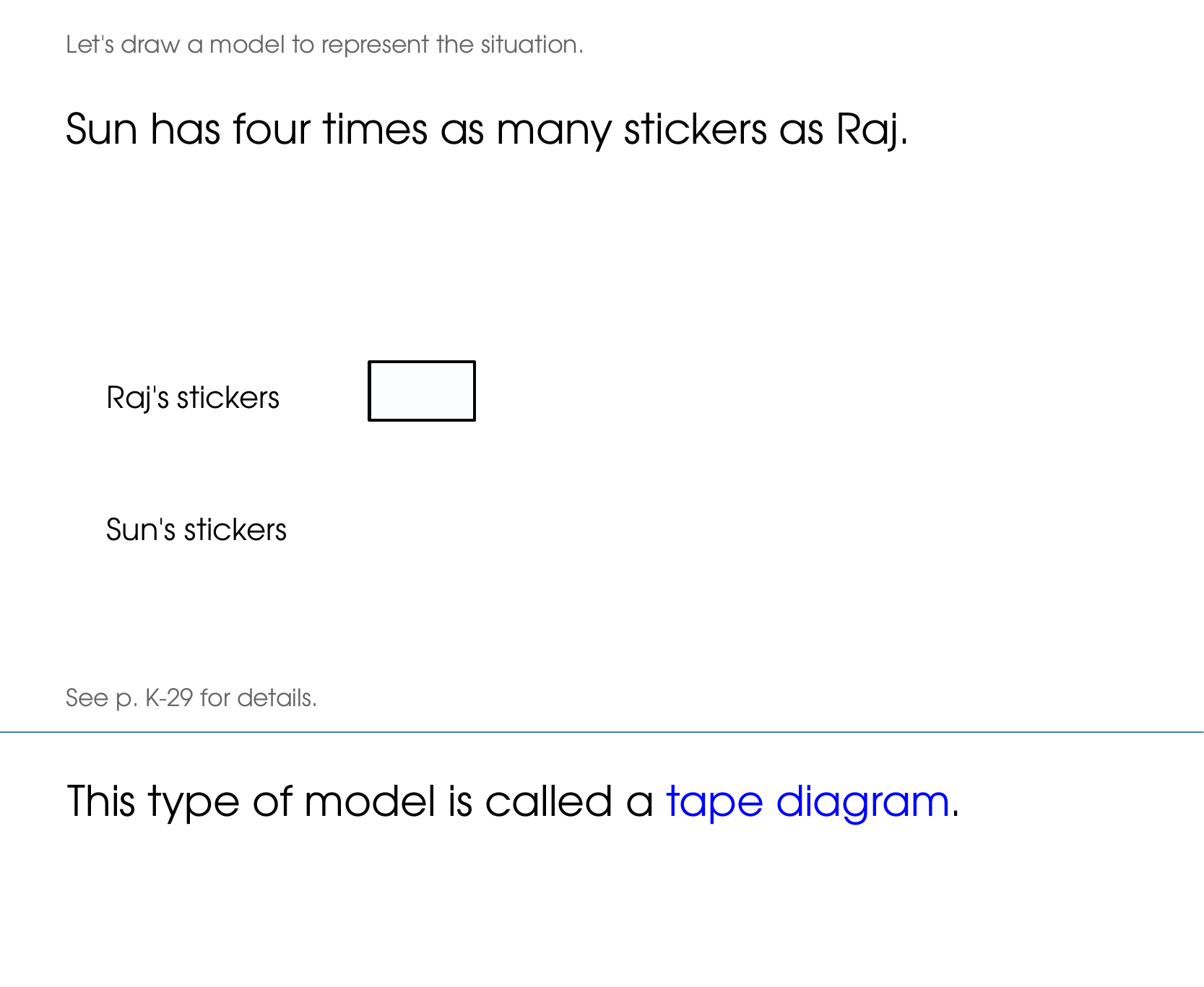

Let's draw a model to represent the situation.
Sun has four times as many stickers as Raj.

Raj's stickers
Sun's stickers
See p. K-29 for details.
This type of model is called a tape diagram.